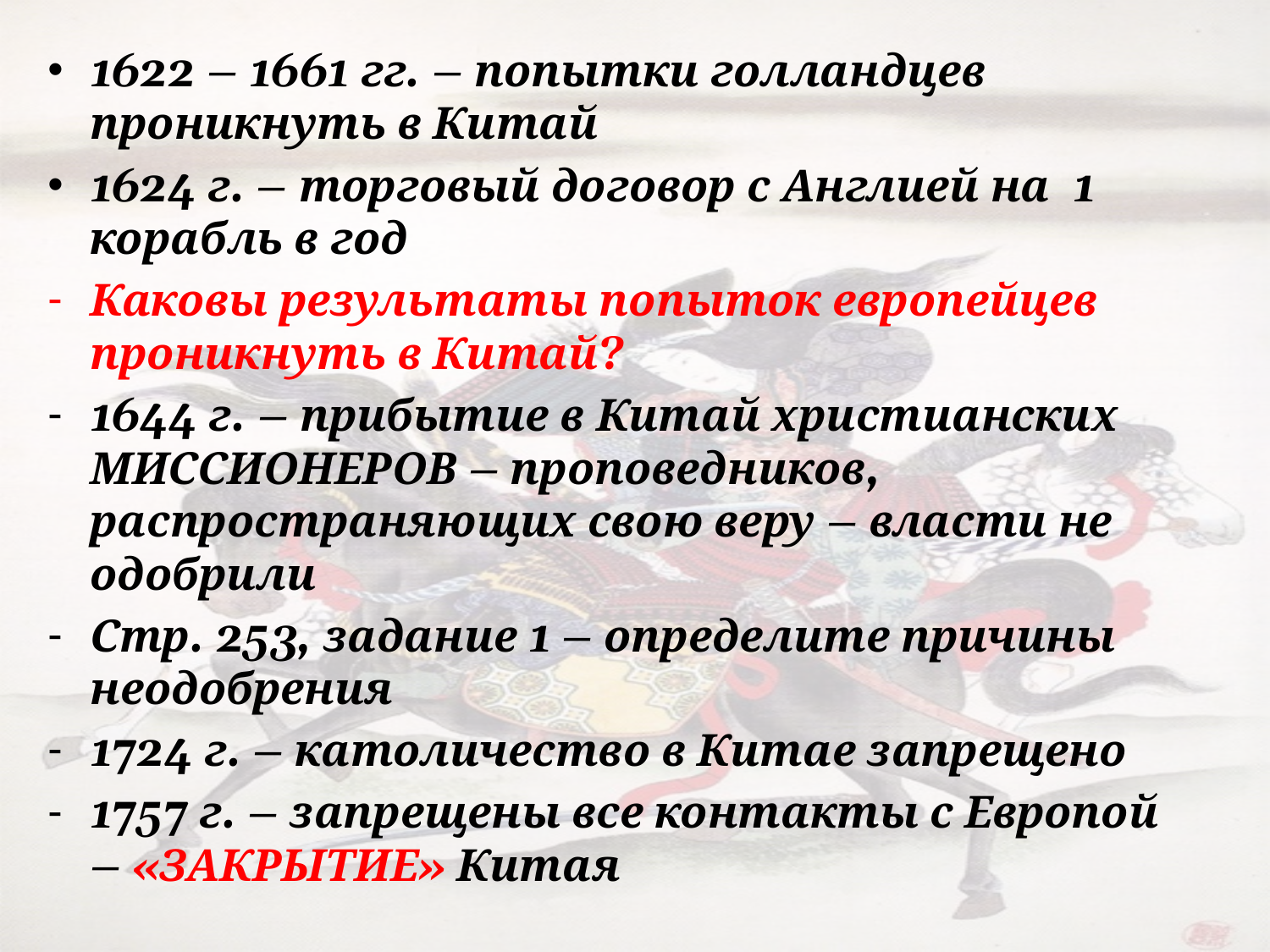

1622 – 1661 гг. – попытки голландцев проникнуть в Китай
1624 г. – торговый договор с Англией на  1 корабль в год
Каковы результаты попыток европейцев проникнуть в Китай?
1644 г. – прибытие в Китай христианских МИССИОНЕРОВ – проповедников, распространяющих свою веру – власти не одобрили
Стр. 253, задание 1 – определите причины неодобрения
1724 г. – католичество в Китае запрещено
1757 г. – запрещены все контакты с Европой – «ЗАКРЫТИЕ» Китая